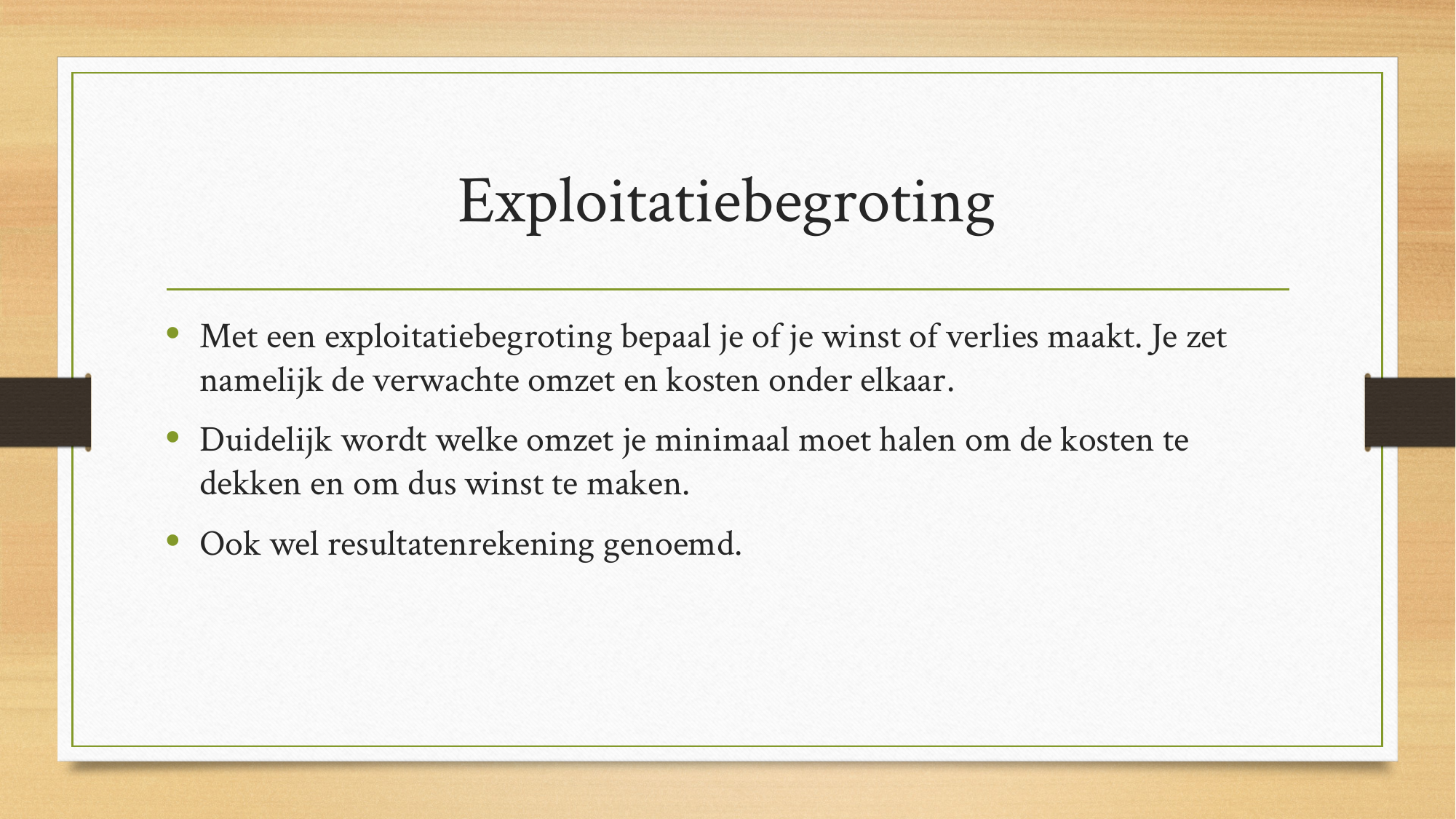

# Exploitatiebegroting
Met een exploitatiebegroting bepaal je of je winst of verlies maakt. Je zet namelijk de verwachte omzet en kosten onder elkaar.
Duidelijk wordt welke omzet je minimaal moet halen om de kosten te dekken en om dus winst te maken.
Ook wel resultatenrekening genoemd.